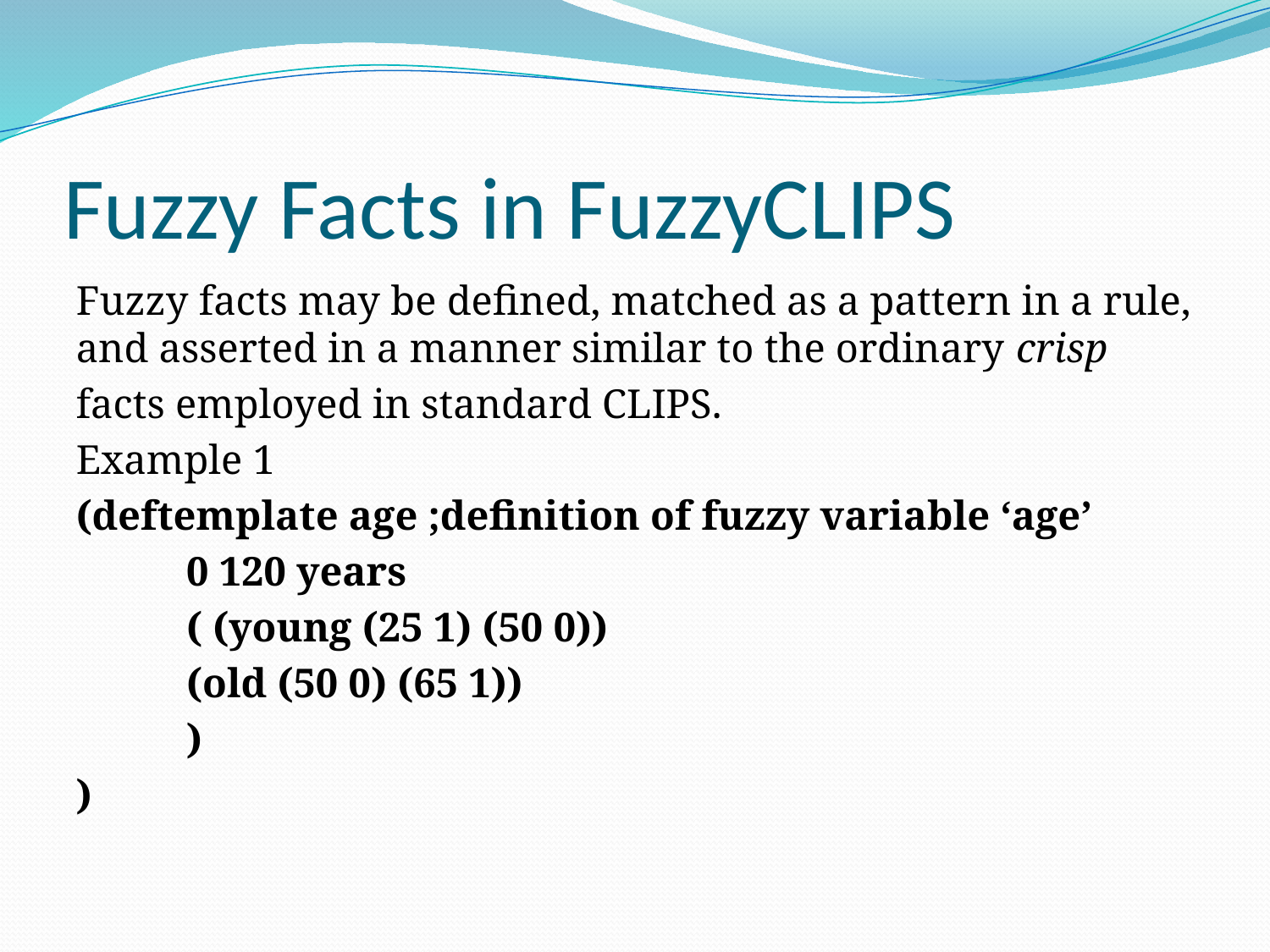

# Fuzzy Facts in FuzzyCLIPS
Fuzzy facts may be defined, matched as a pattern in a rule, and asserted in a manner similar to the ordinary crisp
facts employed in standard CLIPS.
Example 1
(deftemplate age ;definition of fuzzy variable ‘age’
	0 120 years
	( (young (25 1) (50 0))
	(old (50 0) (65 1))
	)
)